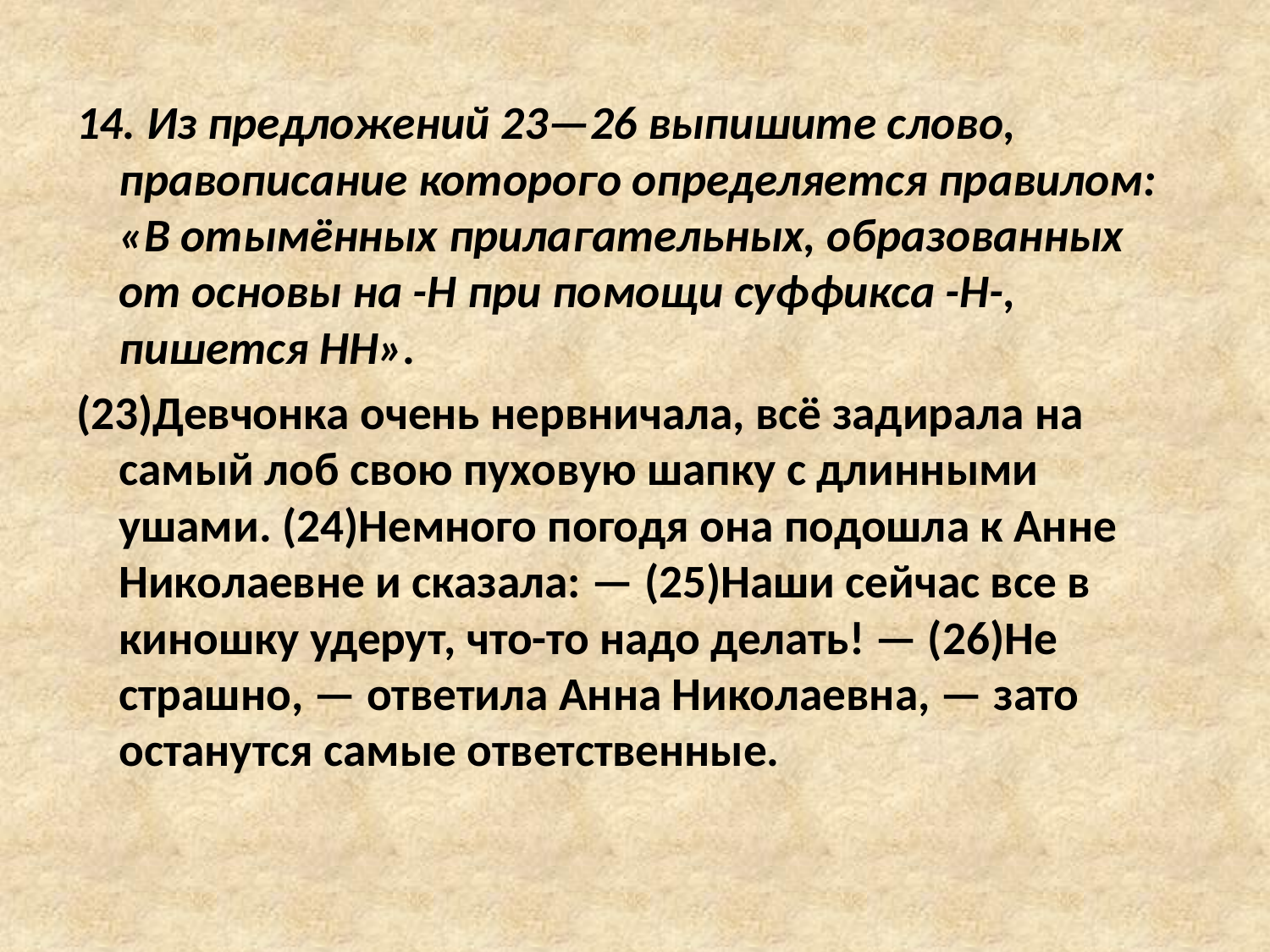

14. Из предложений 23—26 выпишите слово, правописание которого определяется правилом: «В отымённых прилагательных, образованных от основы на -Н при помощи суффикса -Н-, пишется НН».
(23)Девчонка очень нервничала, всё задирала на самый лоб свою пуховую шапку с длинными ушами. (24)Немного погодя она подошла к Анне Николаевне и сказала: — (25)Наши сейчас все в киношку удерут, что-то надо делать! — (26)Не страшно, — ответила Анна Николаевна, — зато останутся самые ответственные.